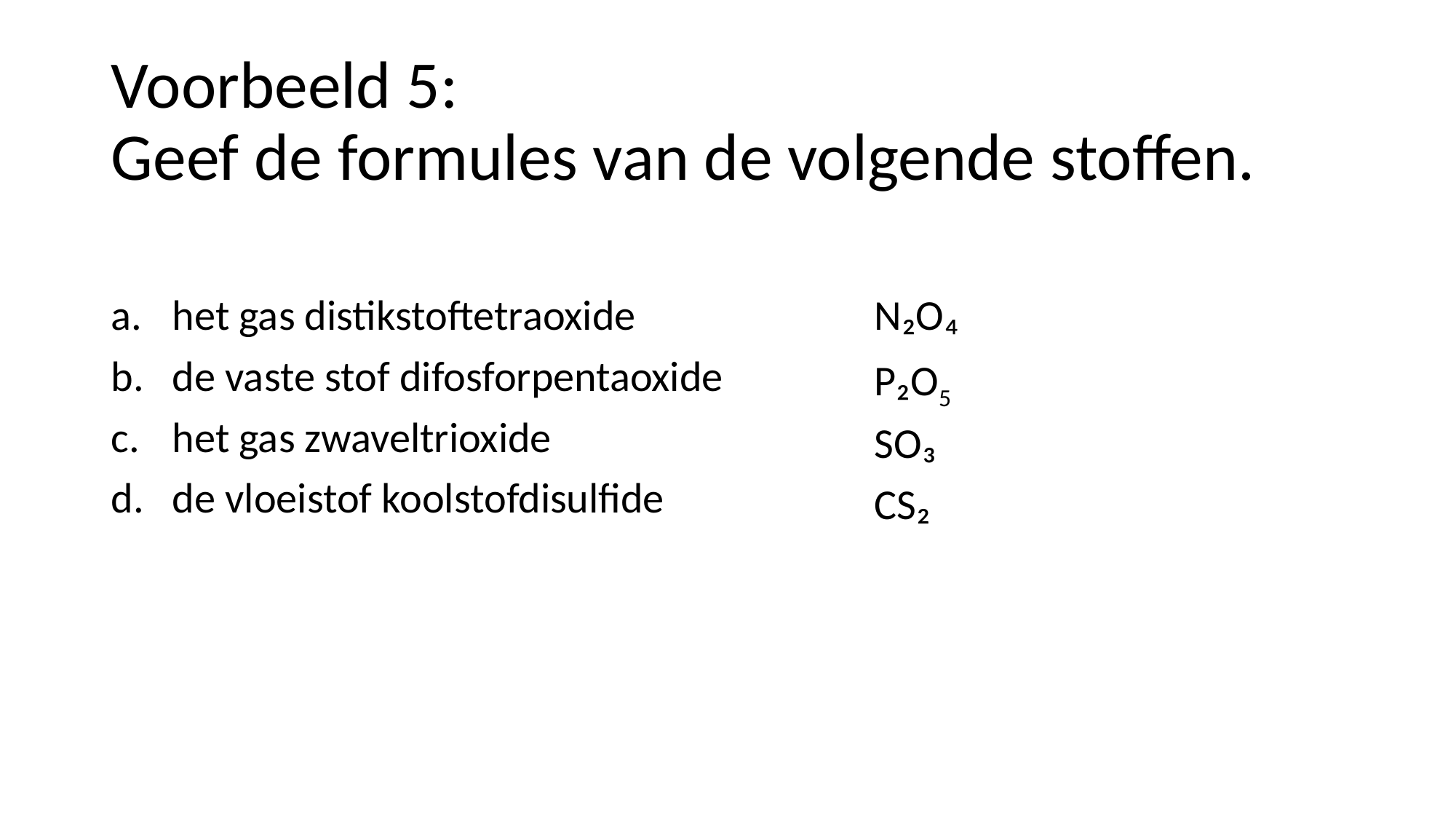

# Voorbeeld 5: Geef de formules van de volgende stoffen.
het gas distikstoftetraoxide
de vaste stof difosforpentaoxide
het gas zwaveltrioxide
de vloeistof koolstofdisulfide
N₂O₄
P₂O5
SO₃
CS₂